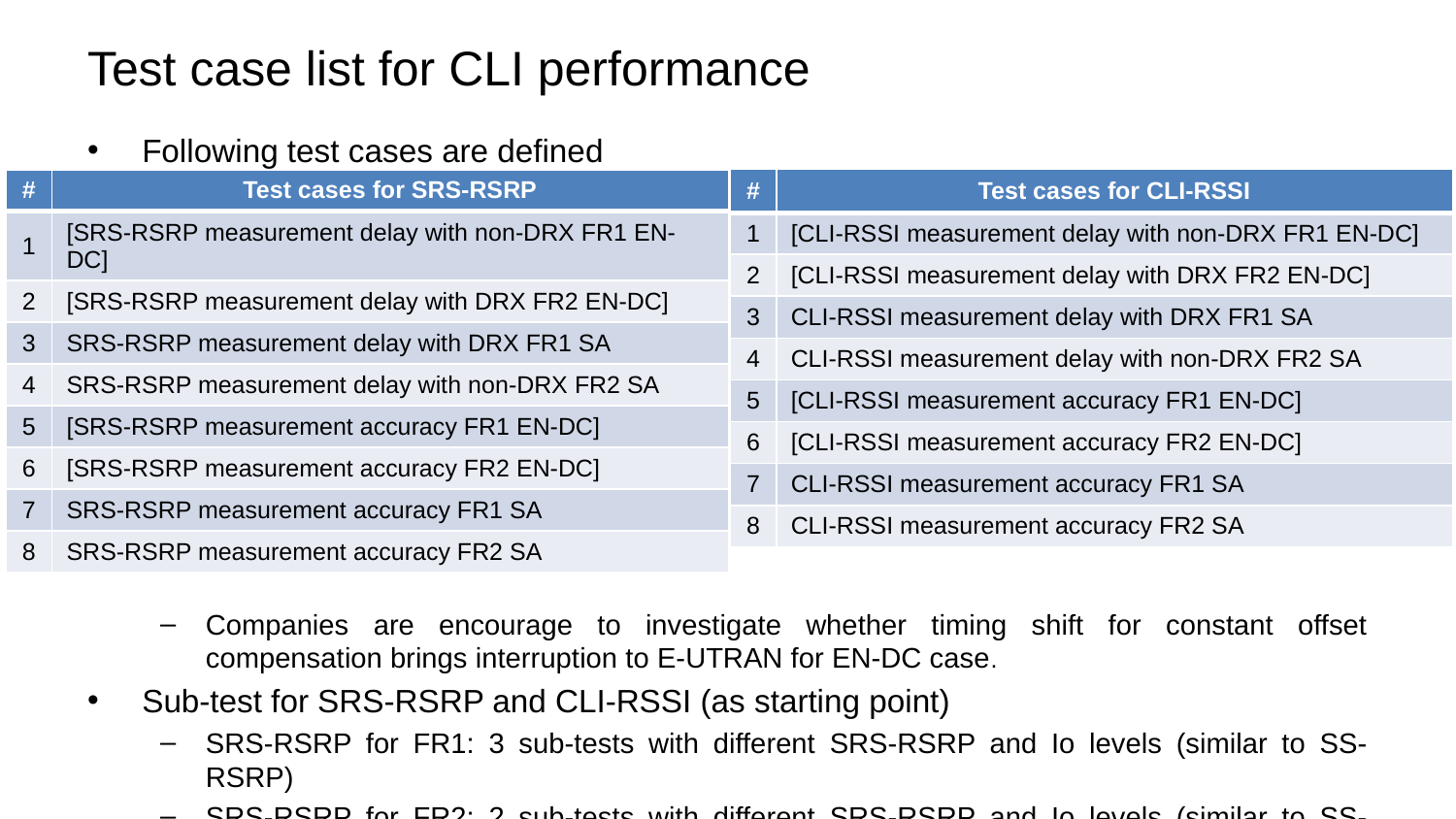

# Test case list for CLI performance
Following test cases are defined

Companies are encourage to investigate whether timing shift for constant offset compensation brings interruption to E-UTRAN for EN-DC case.
Sub-test for SRS-RSRP and CLI-RSSI (as starting point)
SRS-RSRP for FR1: 3 sub-tests with different SRS-RSRP and Io levels (similar to SS-RSRP)
SRS-RSRP for FR2: 2 sub-tests with different SRS-RSRP and Io levels (similar to SS-RSRP)
CLI-RSSI : 1 sub-test (similar to LAA RSSI)

| # | Test cases for CLI-RSSI |
| --- | --- |
| 1 | [CLI-RSSI measurement delay with non-DRX FR1 EN-DC] |
| 2 | [CLI-RSSI measurement delay with DRX FR2 EN-DC] |
| 3 | CLI-RSSI measurement delay with DRX FR1 SA |
| 4 | CLI-RSSI measurement delay with non-DRX FR2 SA |
| 5 | [CLI-RSSI measurement accuracy FR1 EN-DC] |
| 6 | [CLI-RSSI measurement accuracy FR2 EN-DC] |
| 7 | CLI-RSSI measurement accuracy FR1 SA |
| 8 | CLI-RSSI measurement accuracy FR2 SA |
| # | Test cases for SRS-RSRP |
| --- | --- |
| 1 | [SRS-RSRP measurement delay with non-DRX FR1 EN-DC] |
| 2 | [SRS-RSRP measurement delay with DRX FR2 EN-DC] |
| 3 | SRS-RSRP measurement delay with DRX FR1 SA |
| 4 | SRS-RSRP measurement delay with non-DRX FR2 SA |
| 5 | [SRS-RSRP measurement accuracy FR1 EN-DC] |
| 6 | [SRS-RSRP measurement accuracy FR2 EN-DC] |
| 7 | SRS-RSRP measurement accuracy FR1 SA |
| 8 | SRS-RSRP measurement accuracy FR2 SA |